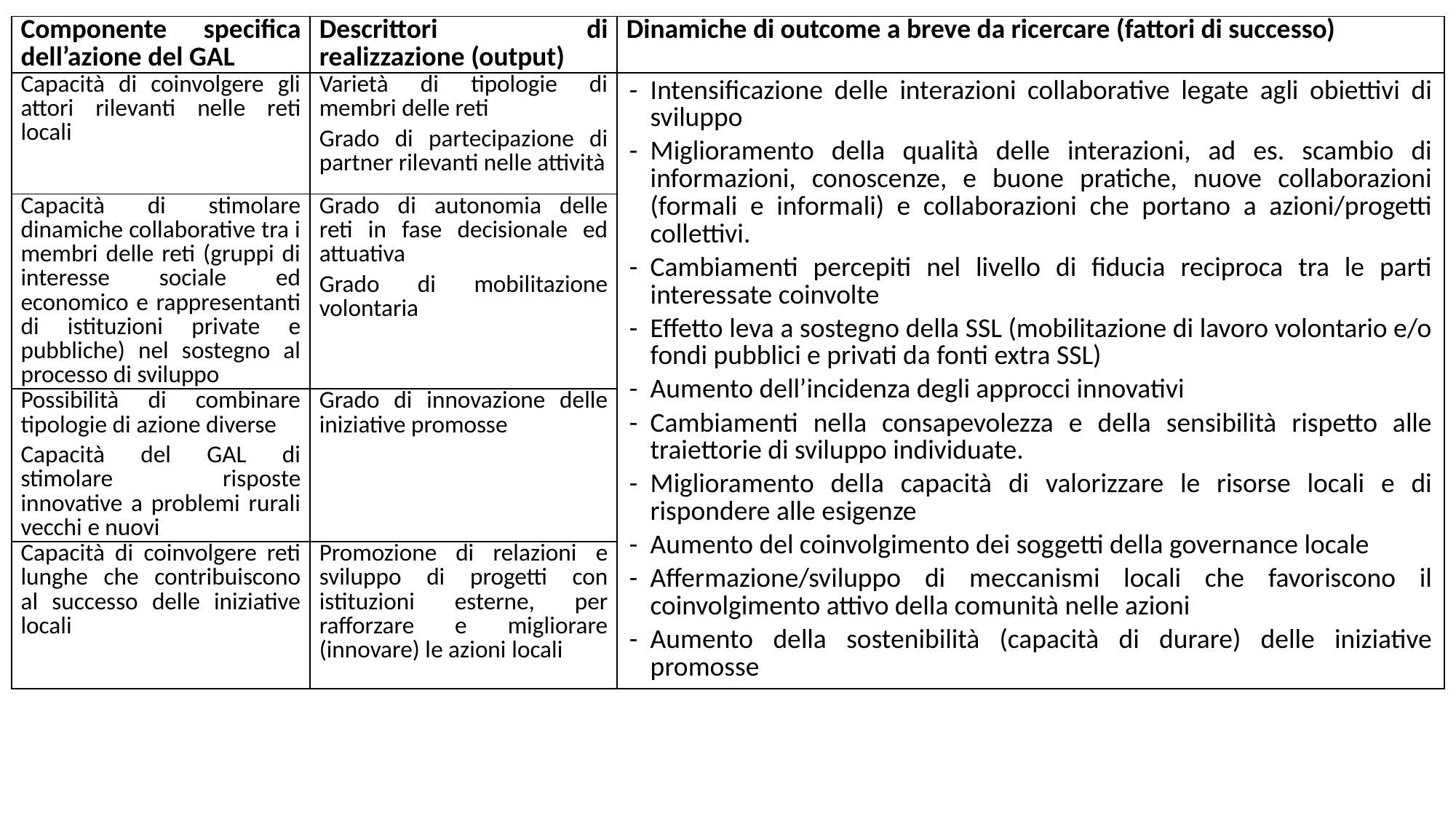

| Componente specifica dell’azione del GAL | Descrittori di realizzazione (output) | Dinamiche di outcome a breve da ricercare (fattori di successo) |
| --- | --- | --- |
| Capacità di coinvolgere gli attori rilevanti nelle reti locali | Varietà di tipologie di membri delle reti Grado di partecipazione di partner rilevanti nelle attività | - Intensificazione delle interazioni collaborative legate agli obiettivi di sviluppo - Miglioramento della qualità delle interazioni, ad es. scambio di informazioni, conoscenze, e buone pratiche, nuove collaborazioni (formali e informali) e collaborazioni che portano a azioni/progetti collettivi. - Cambiamenti percepiti nel livello di fiducia reciproca tra le parti interessate coinvolte - Effetto leva a sostegno della SSL (mobilitazione di lavoro volontario e/o fondi pubblici e privati da fonti extra SSL) - Aumento dell’incidenza degli approcci innovativi - Cambiamenti nella consapevolezza e della sensibilità rispetto alle traiettorie di sviluppo individuate. - Miglioramento della capacità di valorizzare le risorse locali e di rispondere alle esigenze - Aumento del coinvolgimento dei soggetti della governance locale - Affermazione/sviluppo di meccanismi locali che favoriscono il coinvolgimento attivo della comunità nelle azioni - Aumento della sostenibilità (capacità di durare) delle iniziative promosse |
| Capacità di stimolare dinamiche collaborative tra i membri delle reti (gruppi di interesse sociale ed economico e rappresentanti di istituzioni private e pubbliche) nel sostegno al processo di sviluppo | Grado di autonomia delle reti in fase decisionale ed attuativa Grado di mobilitazione volontaria |  |
| Possibilità di combinare tipologie di azione diverse Capacità del GAL di stimolare risposte innovative a problemi rurali vecchi e nuovi | Grado di innovazione delle iniziative promosse |  |
| Capacità di coinvolgere reti lunghe che contribuiscono al successo delle iniziative locali | Promozione di relazioni e sviluppo di progetti con istituzioni esterne, per rafforzare e migliorare (innovare) le azioni locali |  |